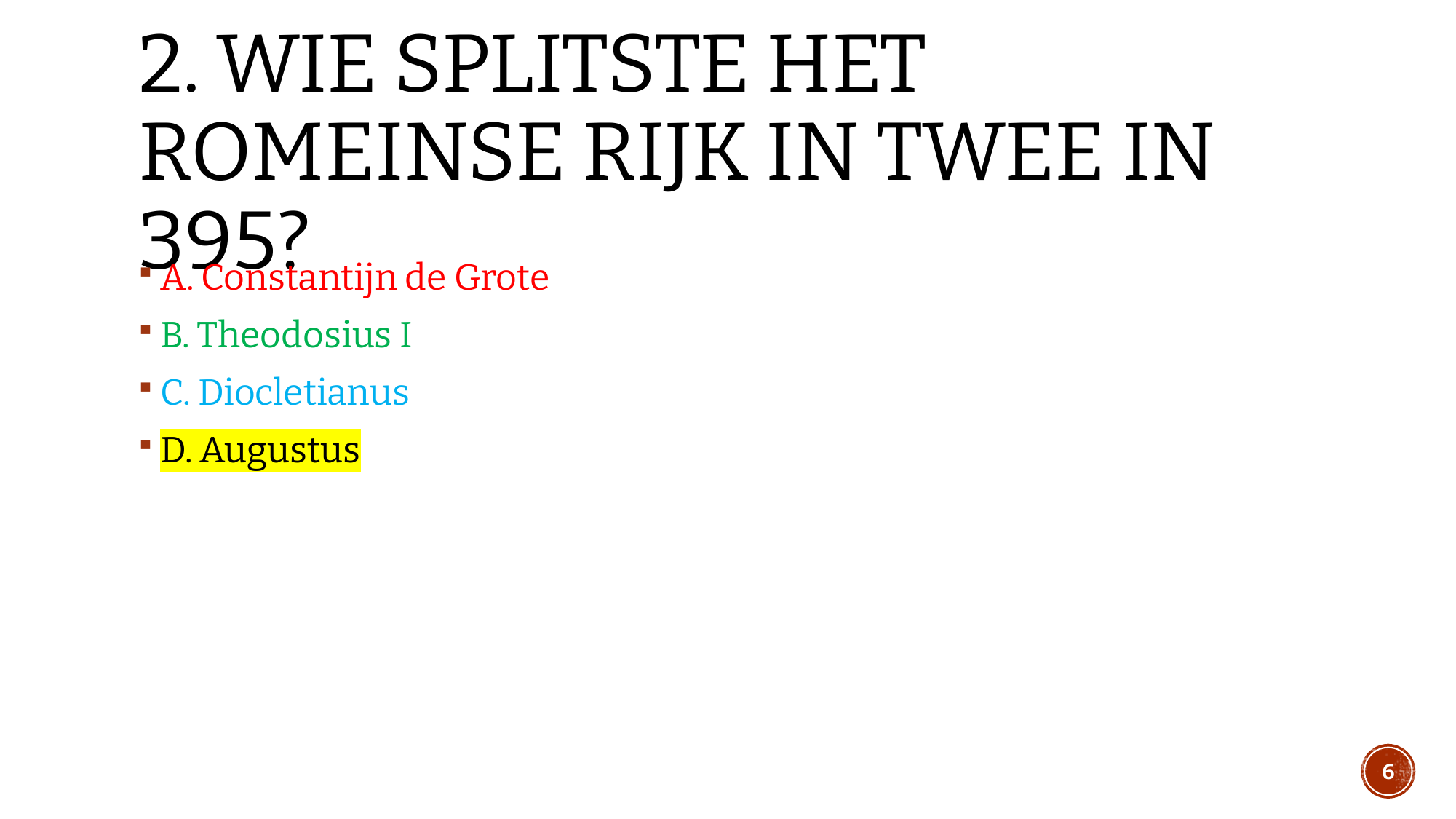

# 2. Wie splitste het Romeinse rijk in twee in 395?
A. Constantijn de Grote
B. Theodosius I
C. Diocletianus
D. Augustus
6